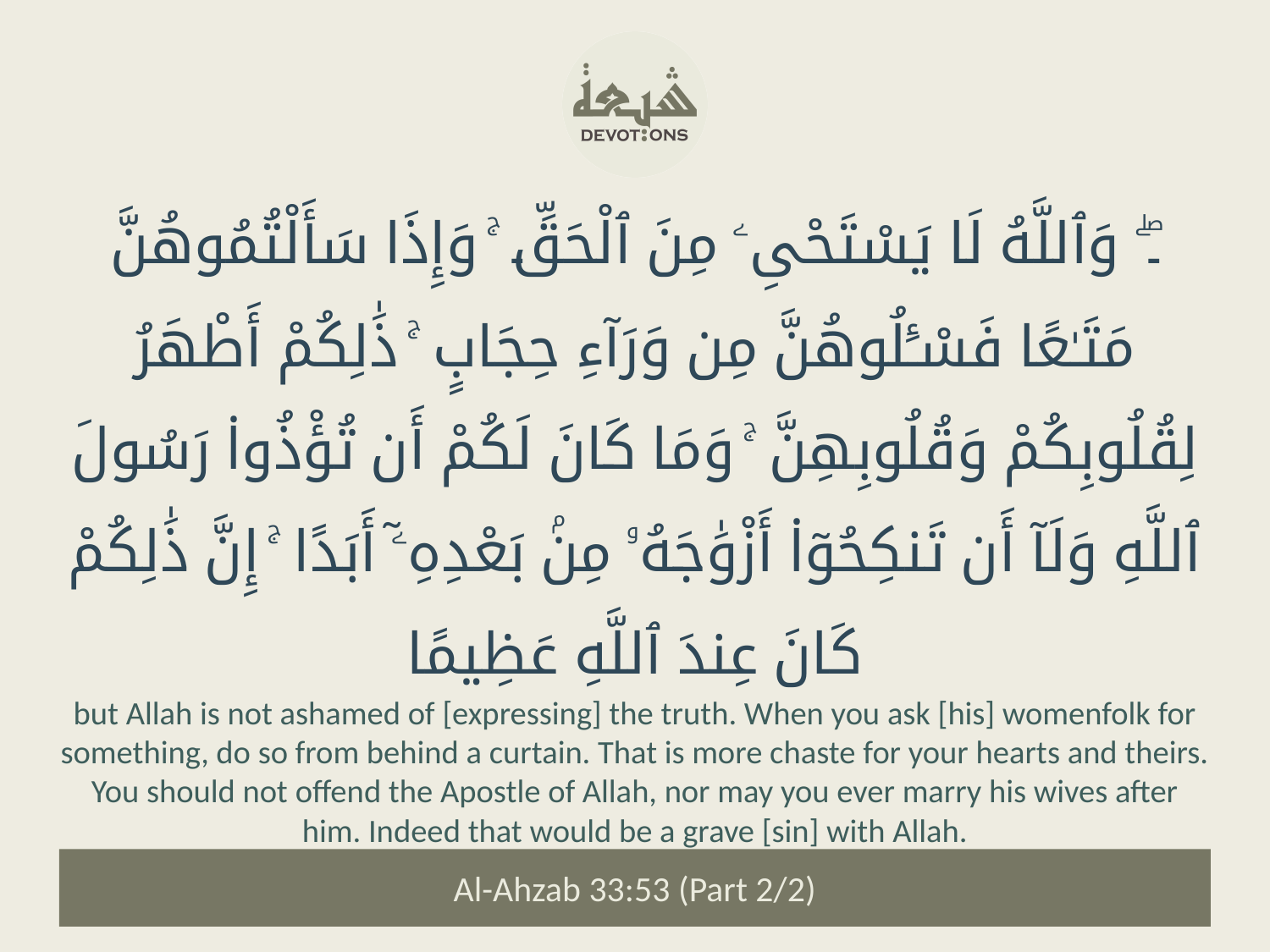

۔ۖ  وَٱللَّهُ لَا يَسْتَحْىِۦ مِنَ ٱلْحَقِّ ۚ وَإِذَا سَأَلْتُمُوهُنَّ مَتَـٰعًا فَسْـَٔلُوهُنَّ مِن وَرَآءِ حِجَابٍ ۚ ذَٰلِكُمْ أَطْهَرُ لِقُلُوبِكُمْ وَقُلُوبِهِنَّ ۚ وَمَا كَانَ لَكُمْ أَن تُؤْذُوا۟ رَسُولَ ٱللَّهِ وَلَآ أَن تَنكِحُوٓا۟ أَزْوَٰجَهُۥ مِنۢ بَعْدِهِۦٓ أَبَدًا ۚ إِنَّ ذَٰلِكُمْ كَانَ عِندَ ٱللَّهِ عَظِيمًا
but Allah is not ashamed of [expressing] the truth. When you ask [his] womenfolk for something, do so from behind a curtain. That is more chaste for your hearts and theirs. You should not offend the Apostle of Allah, nor may you ever marry his wives after him. Indeed that would be a grave [sin] with Allah.
Al-Ahzab 33:53 (Part 2/2)